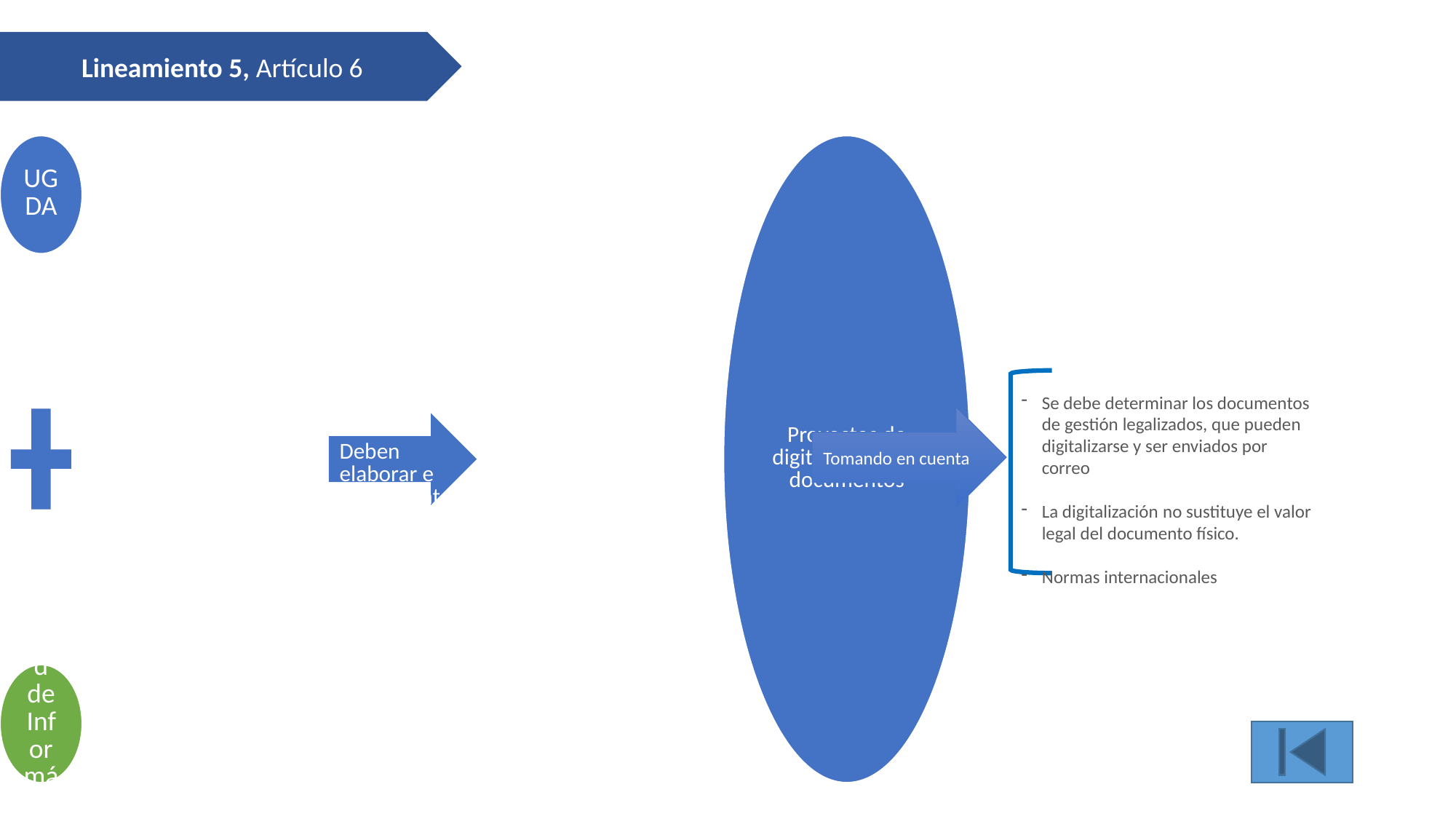

Lineamiento 5, Artículo 6
UGDA
Deben elaborar e implementar

Se debe determinar los documentos de gestión legalizados, que pueden digitalizarse y ser enviados por correo

La digitalización no sustituye el valor legal del documento físico.

Normas internacionales
Tomando en cuenta